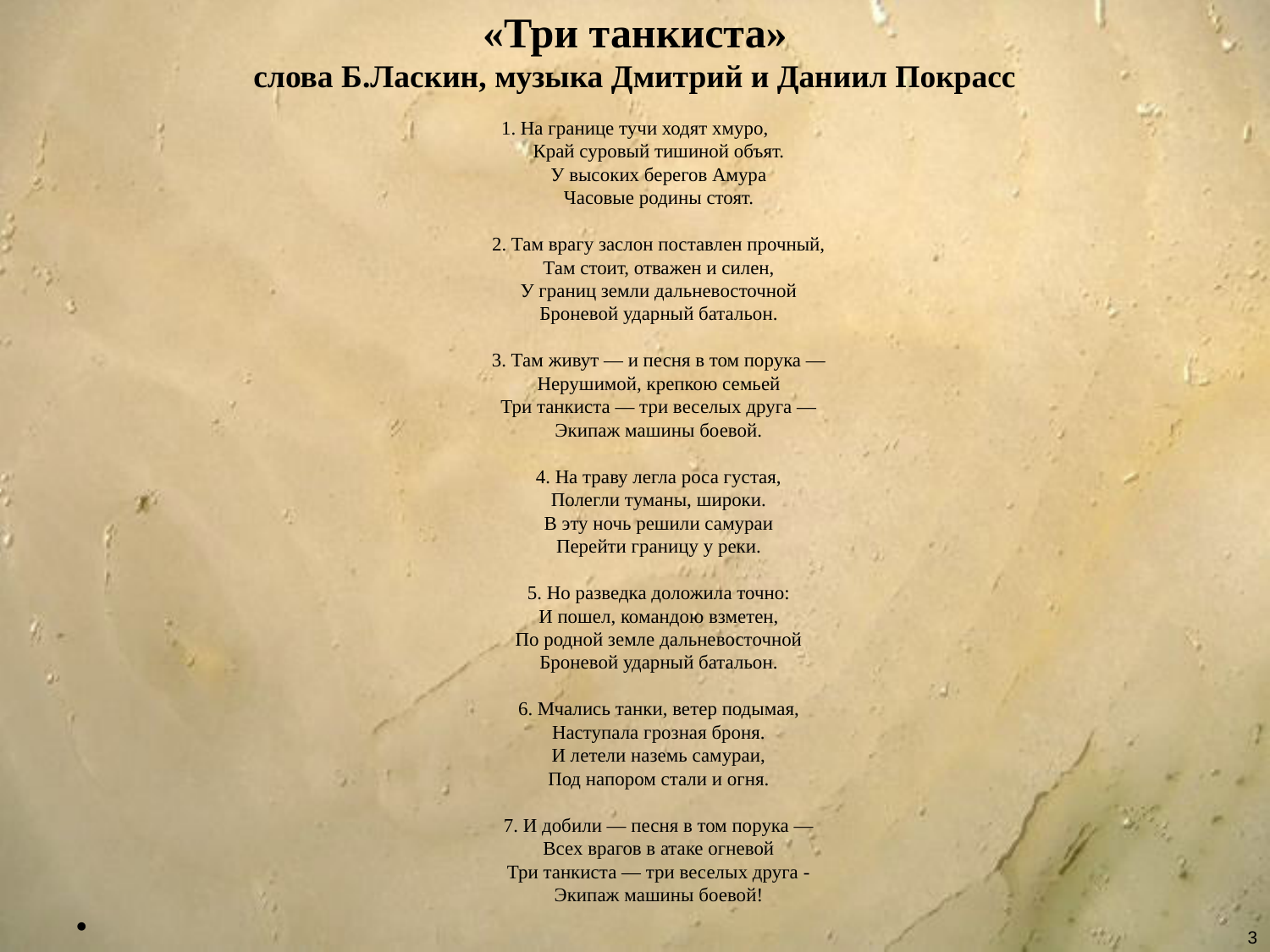

# «Три танкиста» слова Б.Ласкин, музыка Дмитрий и Даниил Покрасс
1. На границе тучи ходят хмуро,
Край суровый тишиной объят.
У высоких берегов Амура
Часовые родины стоят.
2. Там врагу заслон поставлен прочный,
Там стоит, отважен и силен,
У границ земли дальневосточной
Броневой ударный батальон.
3. Там живут — и песня в том порука —
Нерушимой, крепкою семьей
Три танкиста — три веселых друга —
Экипаж машины боевой.
4. На траву легла роса густая,
Полегли туманы, широки.
В эту ночь решили самураи
Перейти границу у реки.
5. Но разведка доложила точно:
И пошел, командою взметен,
По родной земле дальневосточной
Броневой ударный батальон.
6. Мчались танки, ветер подымая,
Наступала грозная броня.
И летели наземь самураи,
Под напором стали и огня.
7. И добили — песня в том порука —
Всех врагов в атаке огневой
Три танкиста — три веселых друга -
Экипаж машины боевой!

3